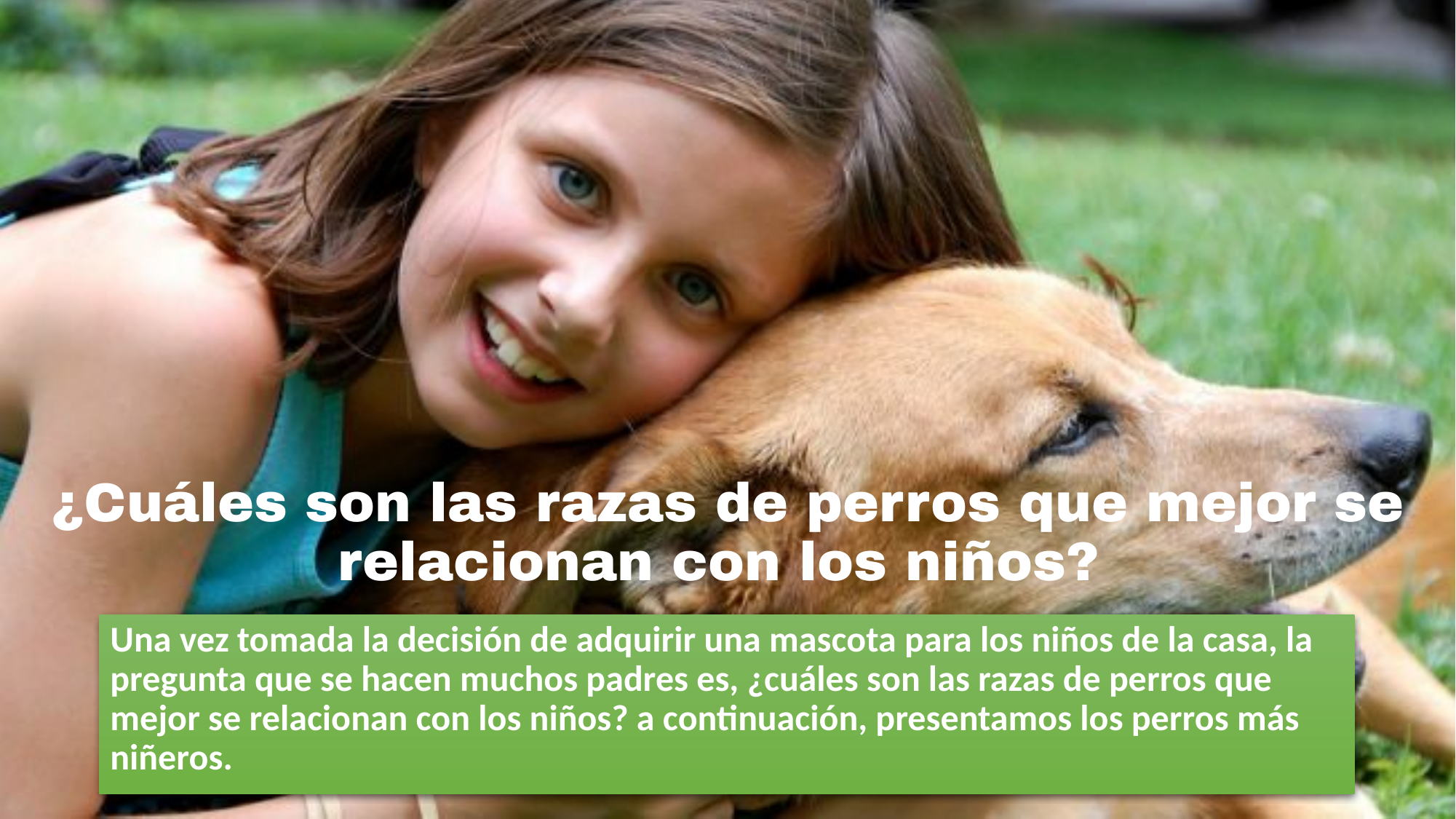

# ¿Cuáles son las razas de perros que mejor se relacionan con los niños?
Una vez tomada la decisión de adquirir una mascota para los niños de la casa, la pregunta que se hacen muchos padres es, ¿cuáles son las razas de perros que mejor se relacionan con los niños? a continuación, presentamos los perros más niñeros.